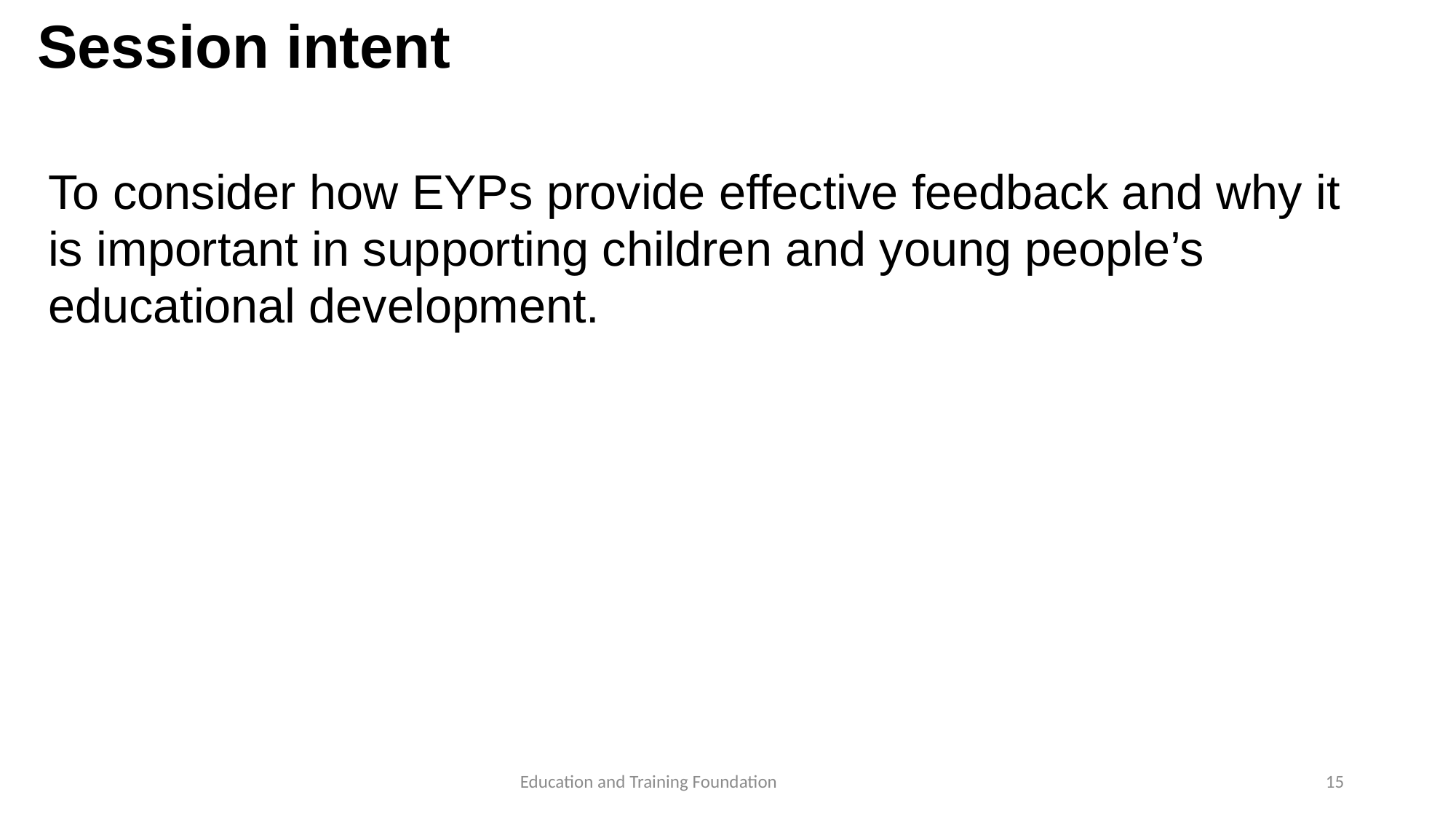

# Session intent
To consider how EYPs provide effective feedback and why it is important in supporting children and young people’s educational development.

15
Education and Training Foundation